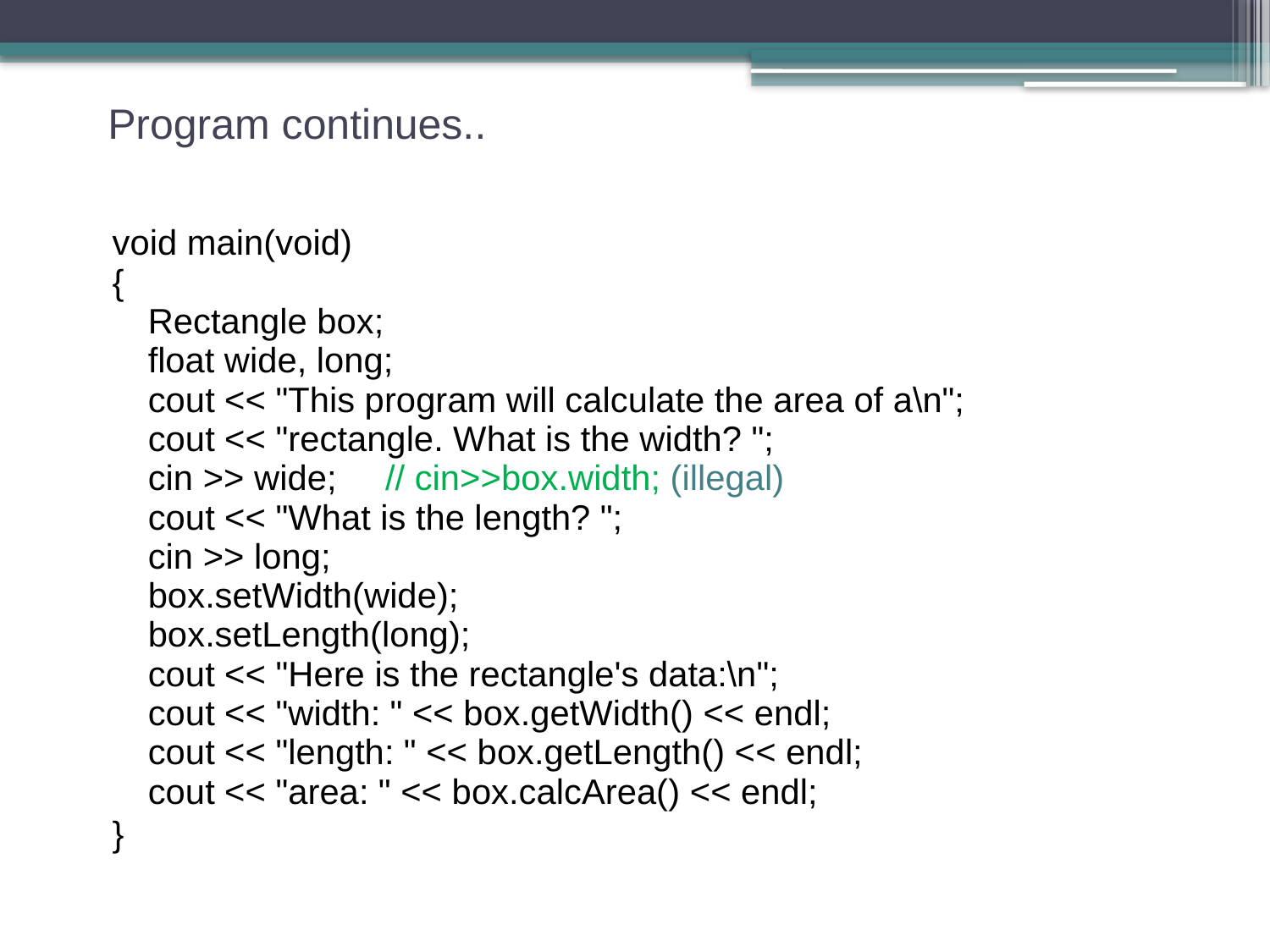

# Program continues..
void main(void)
{
	Rectangle box;
	float wide, long;
	cout << "This program will calculate the area of a\n";
	cout << "rectangle. What is the width? ";
	cin >> wide;     // cin>>box.width; (illegal)
	cout << "What is the length? ";
	cin >> long;
	box.setWidth(wide);
	box.setLength(long);
	cout << "Here is the rectangle's data:\n";
	cout << "width: " << box.getWidth() << endl;
	cout << "length: " << box.getLength() << endl;
	cout << "area: " << box.calcArea() << endl;
}
25